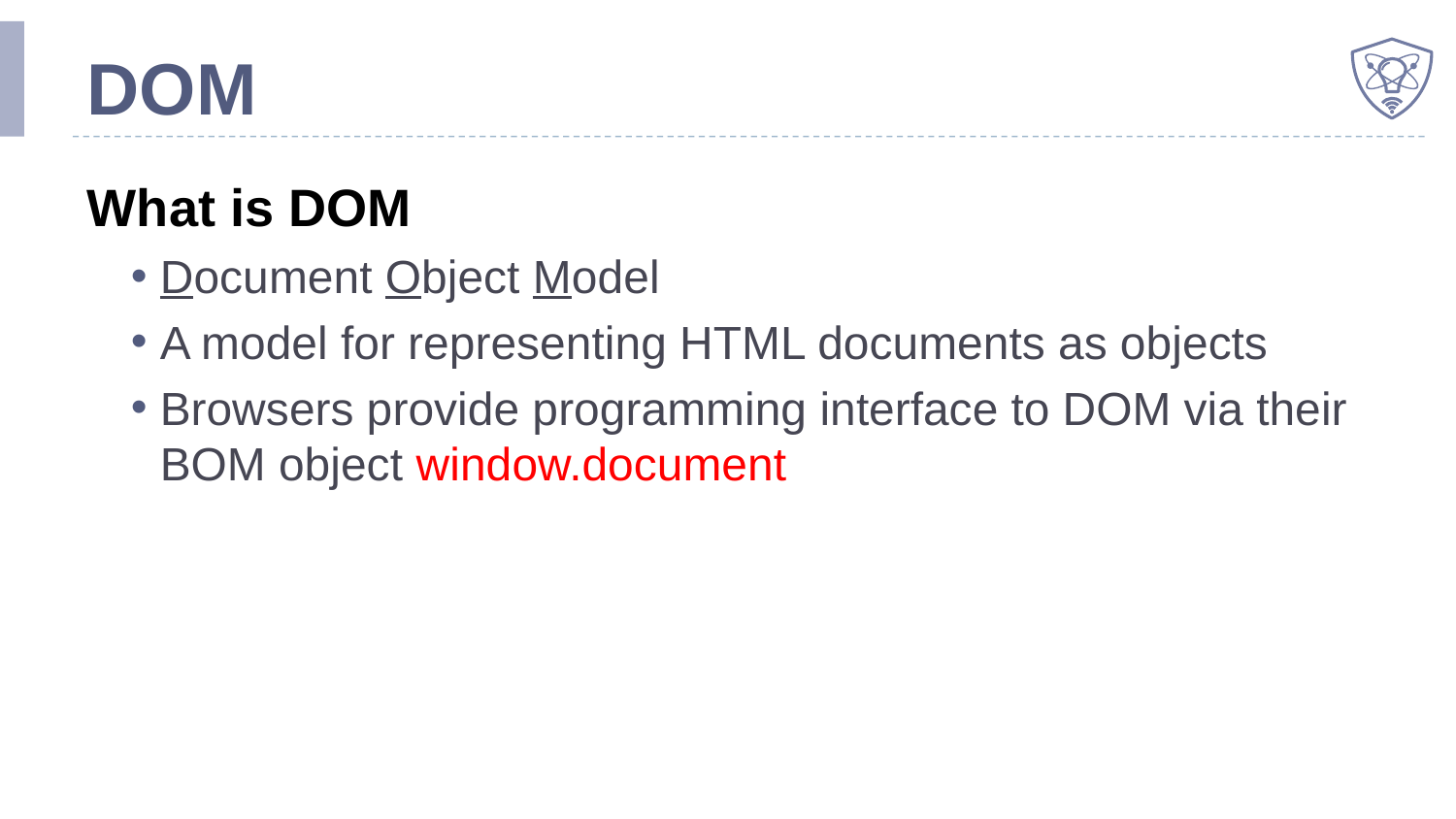

# DOM
What is DOM
Document Object Model
A model for representing HTML documents as objects
Browsers provide programming interface to DOM via their BOM object window.document